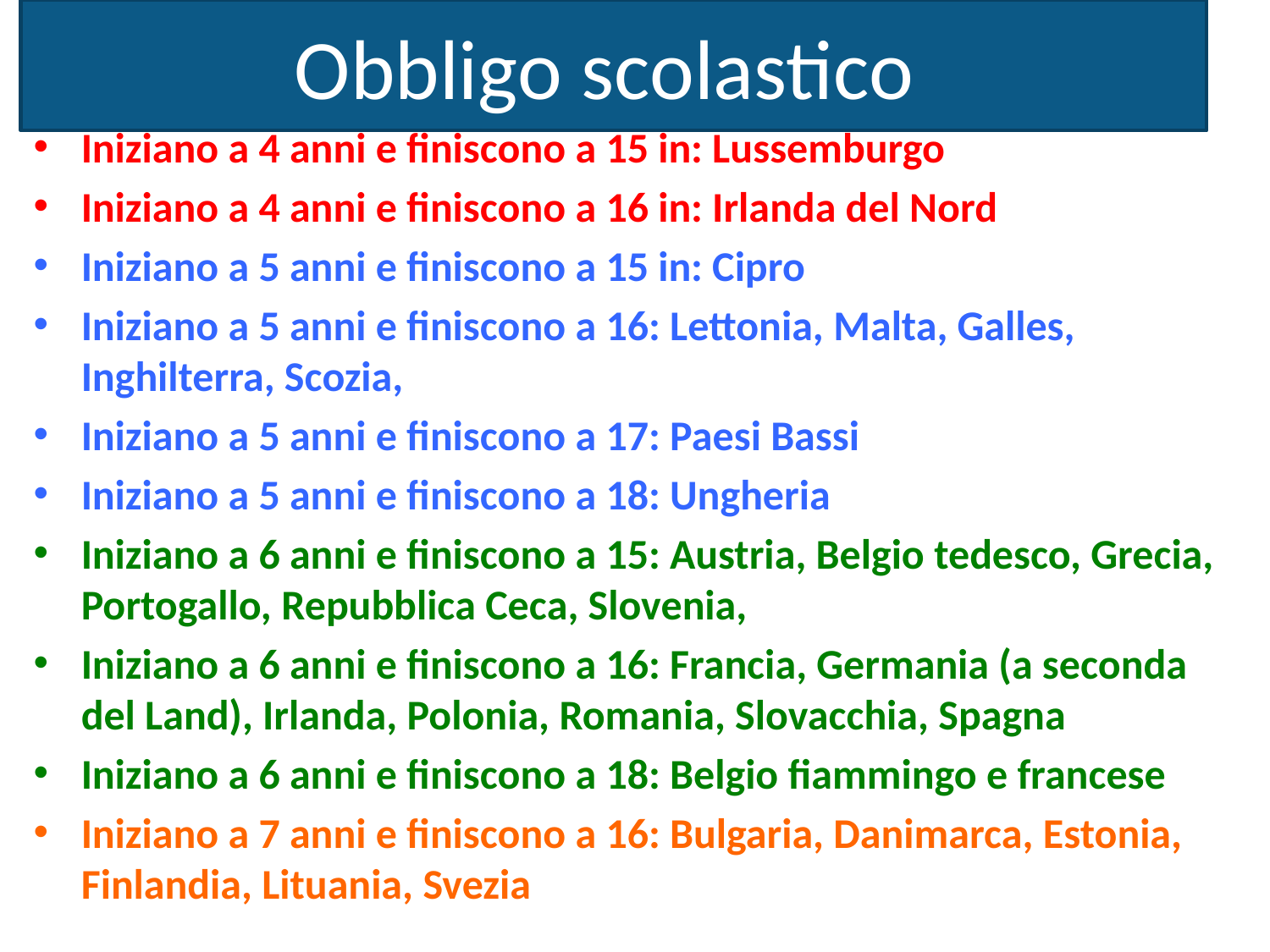

# Obbligo scolastico
Iniziano a 4 anni e finiscono a 15 in: Lussemburgo
Iniziano a 4 anni e finiscono a 16 in: Irlanda del Nord
Iniziano a 5 anni e finiscono a 15 in: Cipro
Iniziano a 5 anni e finiscono a 16: Lettonia, Malta, Galles, Inghilterra, Scozia,
Iniziano a 5 anni e finiscono a 17: Paesi Bassi
Iniziano a 5 anni e finiscono a 18: Ungheria
Iniziano a 6 anni e finiscono a 15: Austria, Belgio tedesco, Grecia, Portogallo, Repubblica Ceca, Slovenia,
Iniziano a 6 anni e finiscono a 16: Francia, Germania (a seconda del Land), Irlanda, Polonia, Romania, Slovacchia, Spagna
Iniziano a 6 anni e finiscono a 18: Belgio fiammingo e francese
Iniziano a 7 anni e finiscono a 16: Bulgaria, Danimarca, Estonia, Finlandia, Lituania, Svezia